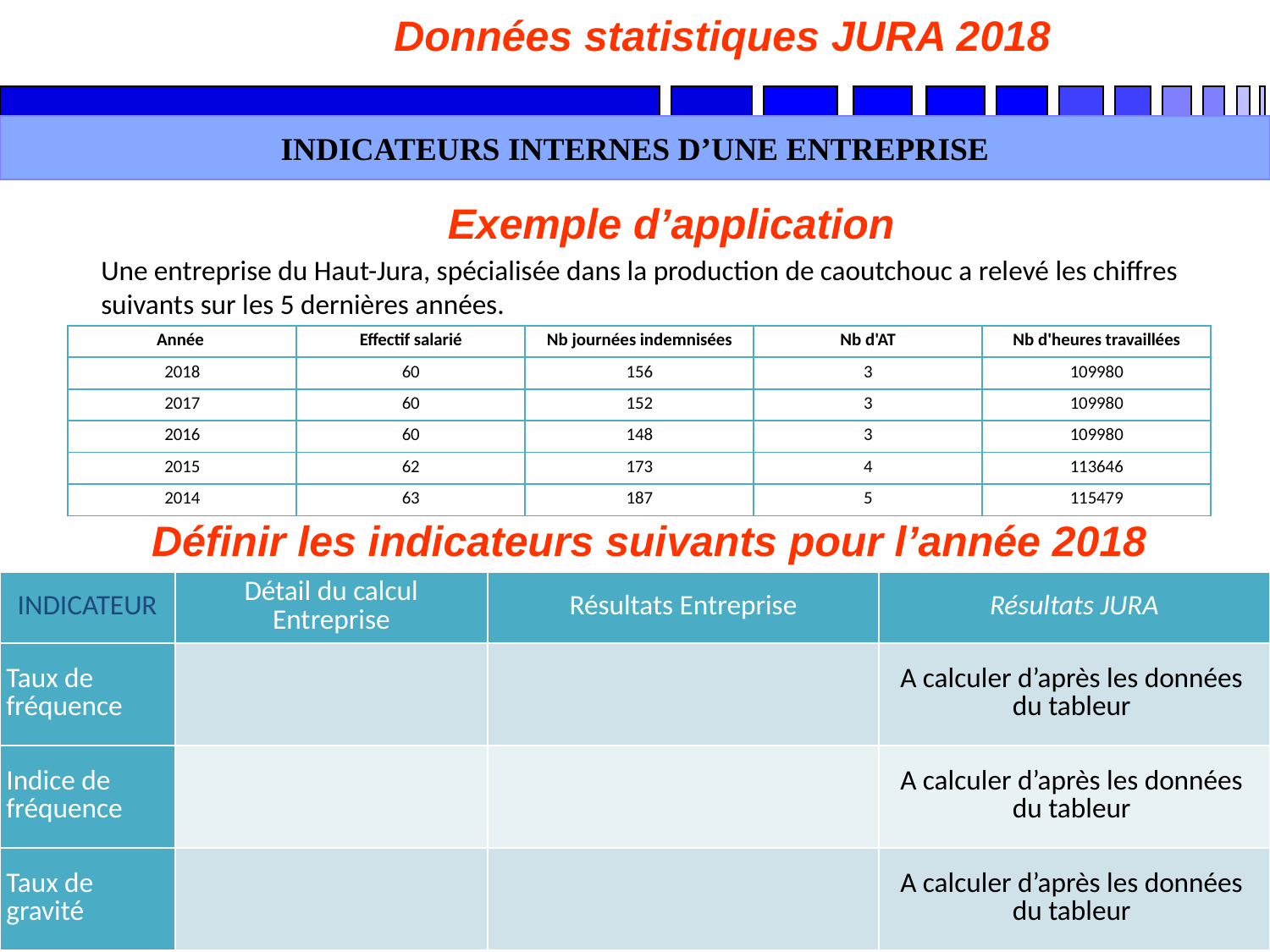

Données statistiques JURA 2018

INDICATEURS INTERNES D’UNE ENTREPRISE
Exemple d’application
Une entreprise du Haut-Jura, spécialisée dans la production de caoutchouc a relevé les chiffres suivants sur les 5 dernières années.
| Année | Effectif salarié | Nb journées indemnisées | Nb d'AT | Nb d'heures travaillées |
| --- | --- | --- | --- | --- |
| 2018 | 60 | 156 | 3 | 109980 |
| 2017 | 60 | 152 | 3 | 109980 |
| 2016 | 60 | 148 | 3 | 109980 |
| 2015 | 62 | 173 | 4 | 113646 |
| 2014 | 63 | 187 | 5 | 115479 |
Définir les indicateurs suivants pour l’année 2018
| INDICATEUR | Détail du calcul Entreprise | Résultats Entreprise | Résultats JURA |
| --- | --- | --- | --- |
| Taux de fréquence |  |  | A calculer d’après les données du tableur |
| Indice de fréquence |  |  | A calculer d’après les données du tableur |
| Taux de gravité |  |  | A calculer d’après les données du tableur |
15